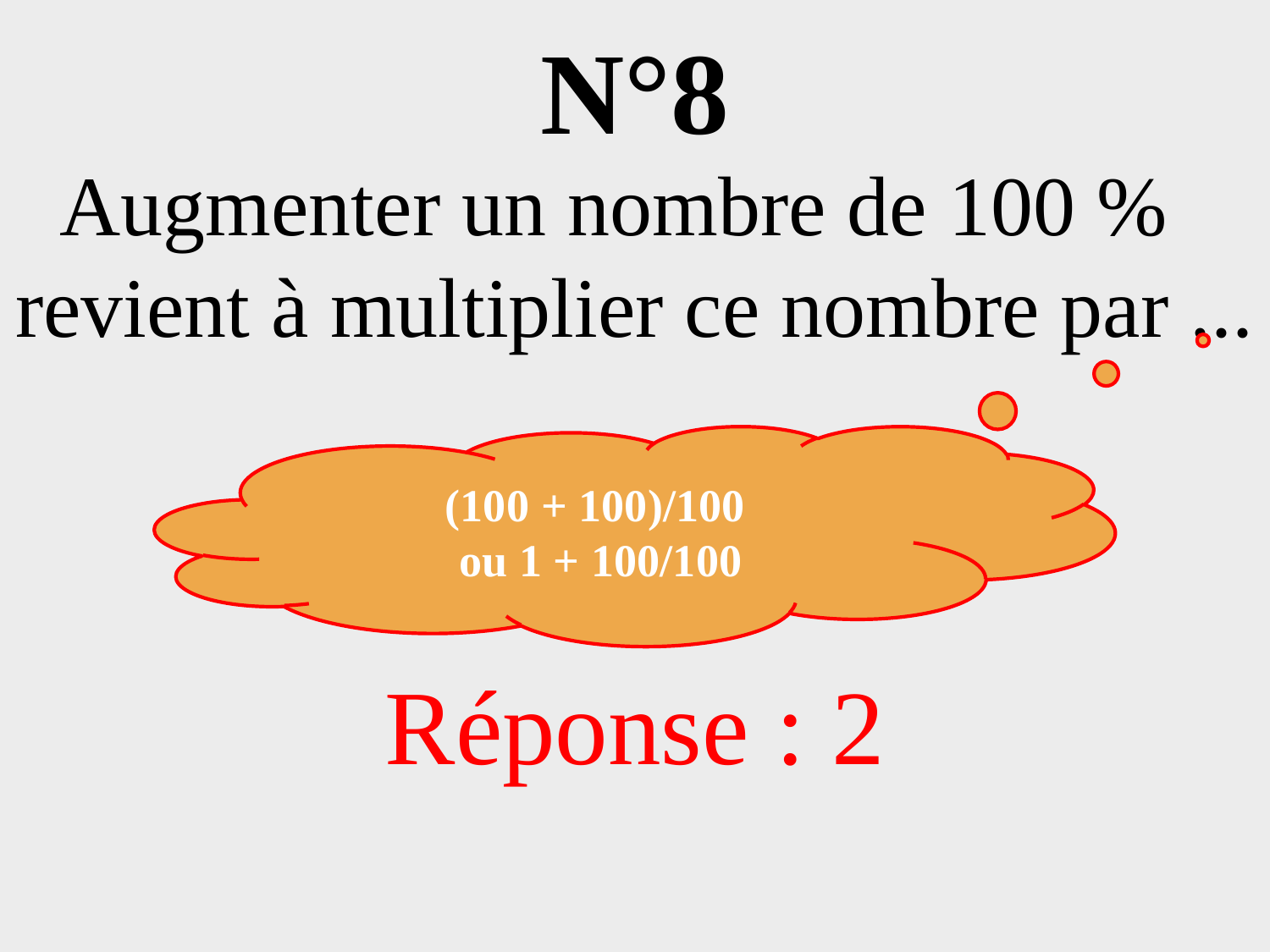

# N°8
Augmenter un nombre de 100 %
revient à multiplier ce nombre par ...

Réponse : 2

(100 + 100)/100
ou 1 + 100/100